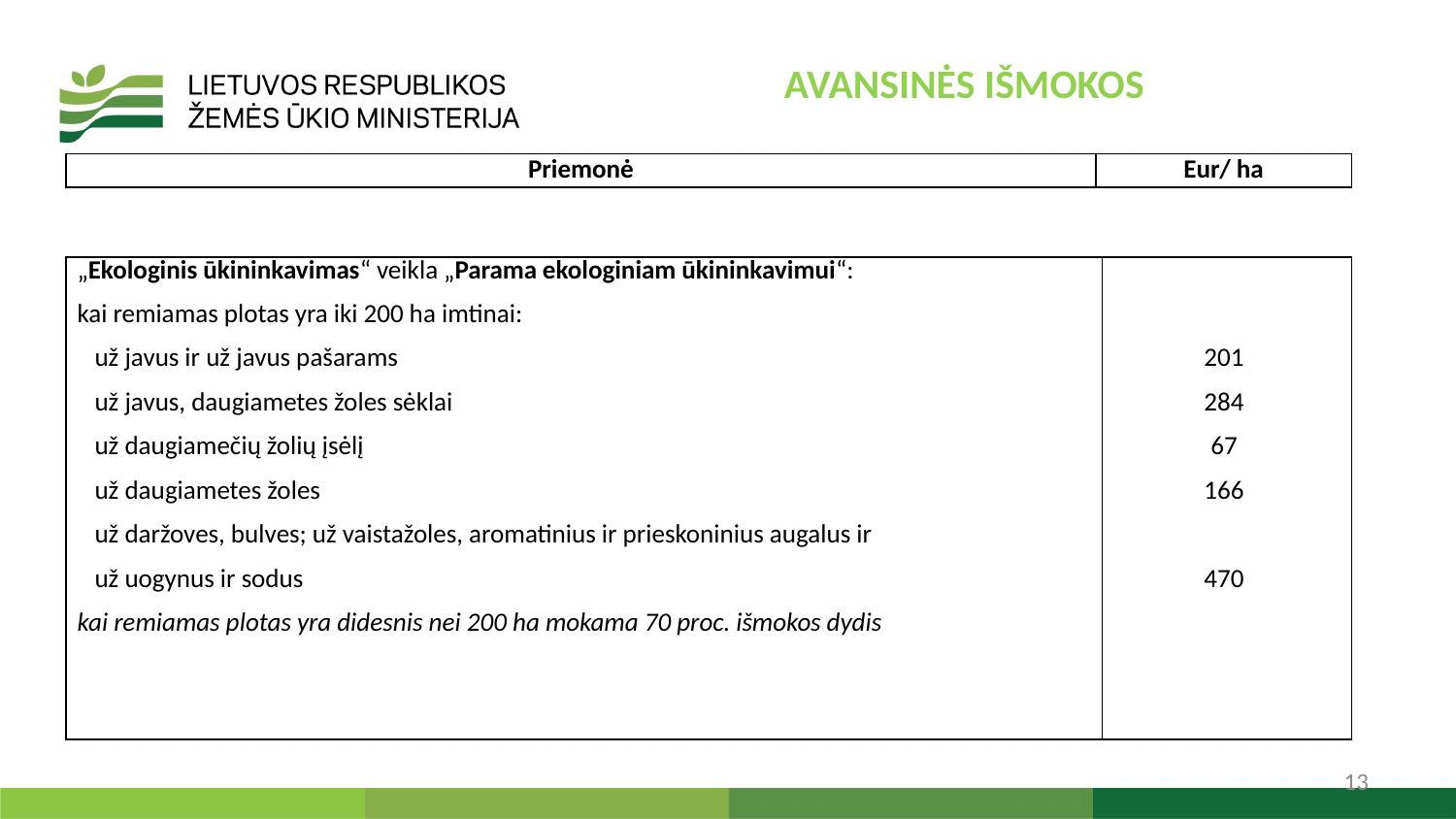

AVANSINĖS IŠMOKOS
| Priemonė | Eur/ ha |
| --- | --- |
| „Ekologinis ūkininkavimas“ veikla „Parama ekologiniam ūkininkavimui“: kai remiamas plotas yra iki 200 ha imtinai: už javus ir už javus pašarams už javus, daugiametes žoles sėklai už daugiamečių žolių įsėlį už daugiametes žoles už daržoves, bulves; už vaistažoles, aromatinius ir prieskoninius augalus ir už uogynus ir sodus kai remiamas plotas yra didesnis nei 200 ha mokama 70 proc. išmokos dydis | 201 284 67 166 470 |
| --- | --- |

13